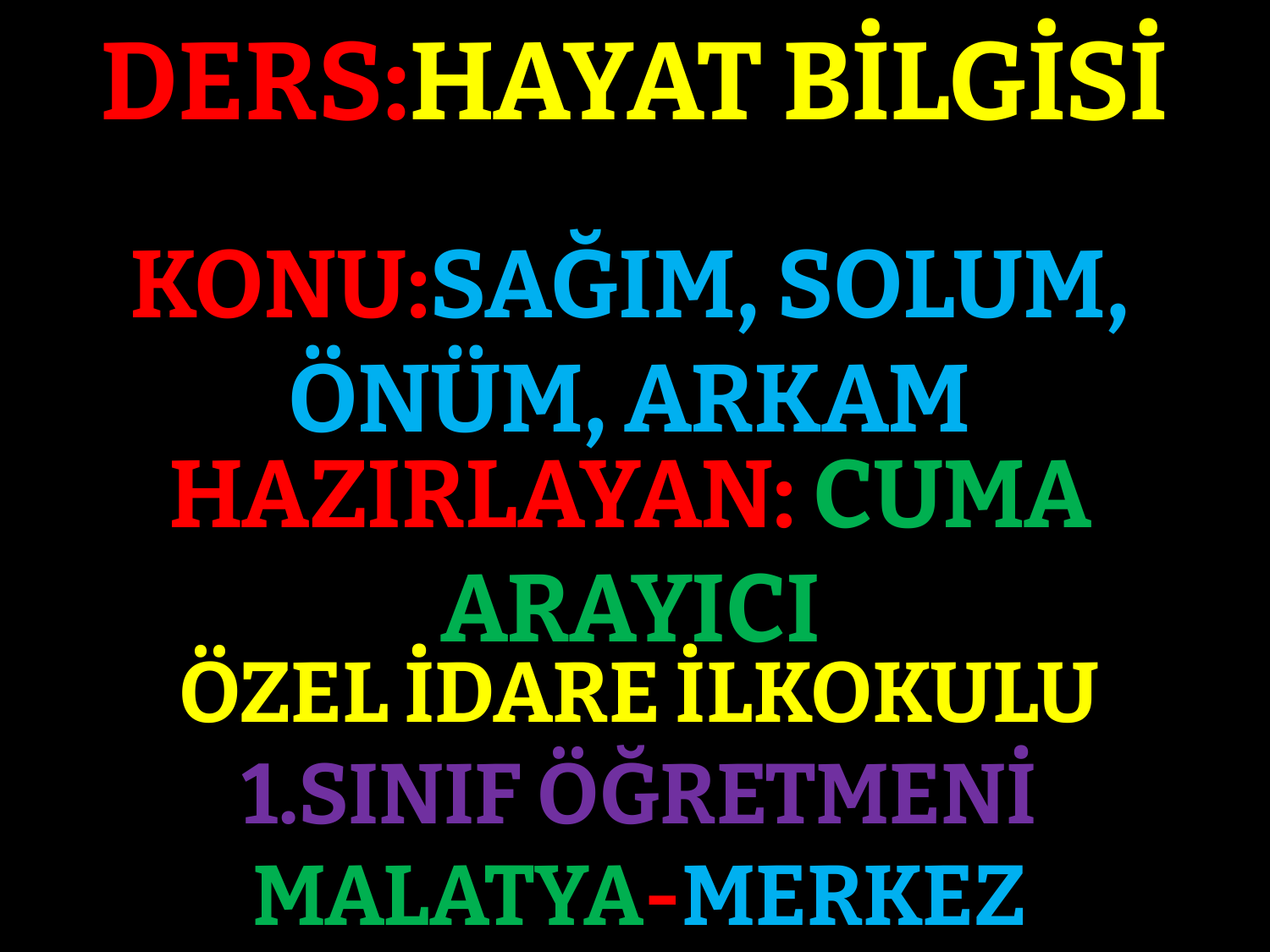

DERS:HAYAT BİLGİSİ
KONU:SAĞIM, SOLUM, ÖNÜM, ARKAM
#
HAZIRLAYAN: CUMA ARAYICI
ÖZEL İDARE İLKOKULU
1.SINIF ÖĞRETMENİ
MALATYA-MERKEZ